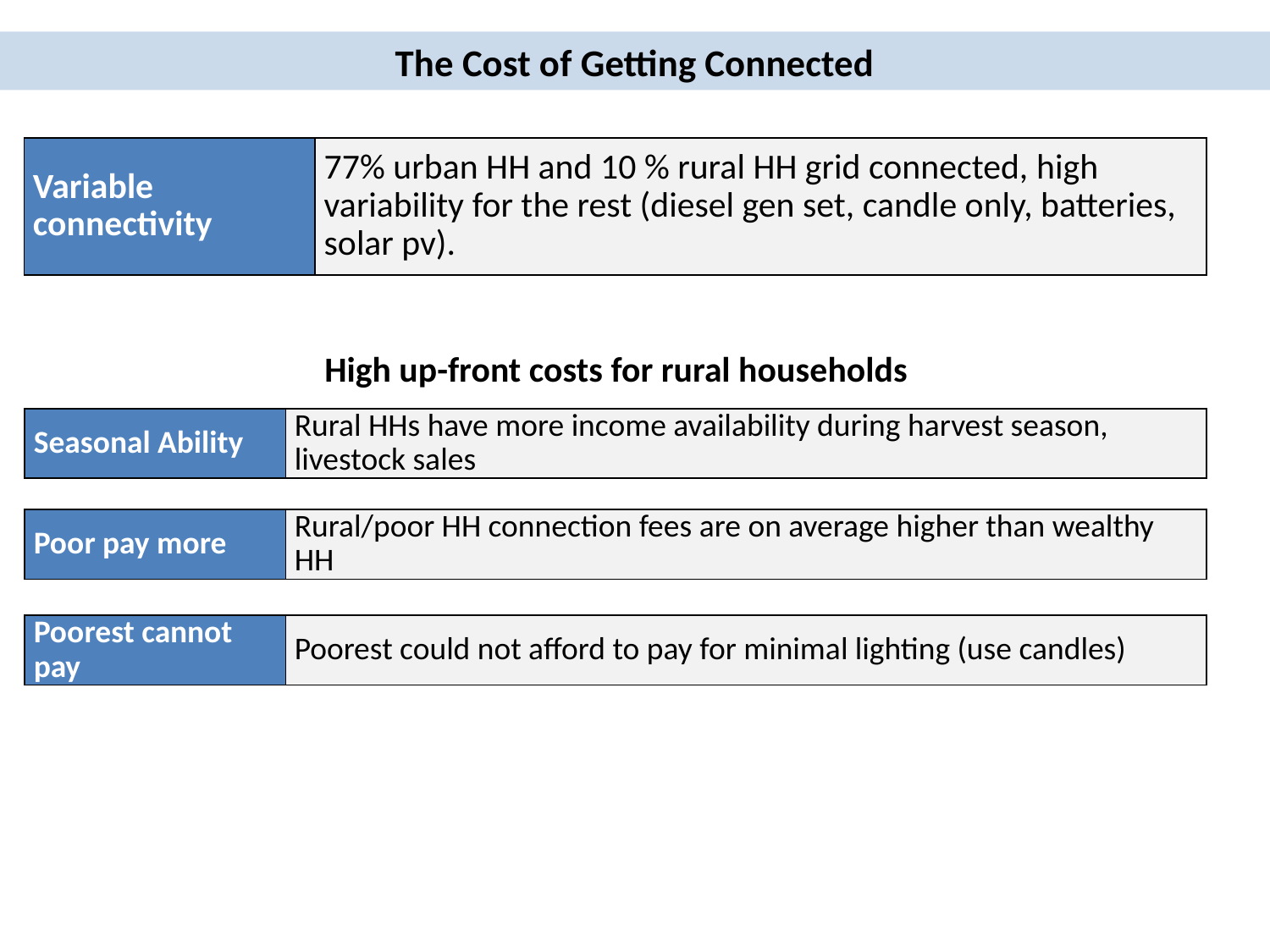

The Cost of Getting Connected
| Variable connectivity | 77% urban HH and 10 % rural HH grid connected, high variability for the rest (diesel gen set, candle only, batteries, solar pv). |
| --- | --- |
High up-front costs for rural households
| Seasonal Ability | Rural HHs have more income availability during harvest season, livestock sales |
| --- | --- |
| Poor pay more | Rural/poor HH connection fees are on average higher than wealthy HH |
| --- | --- |
| Poorest cannot pay | Poorest could not afford to pay for minimal lighting (use candles) |
| --- | --- |